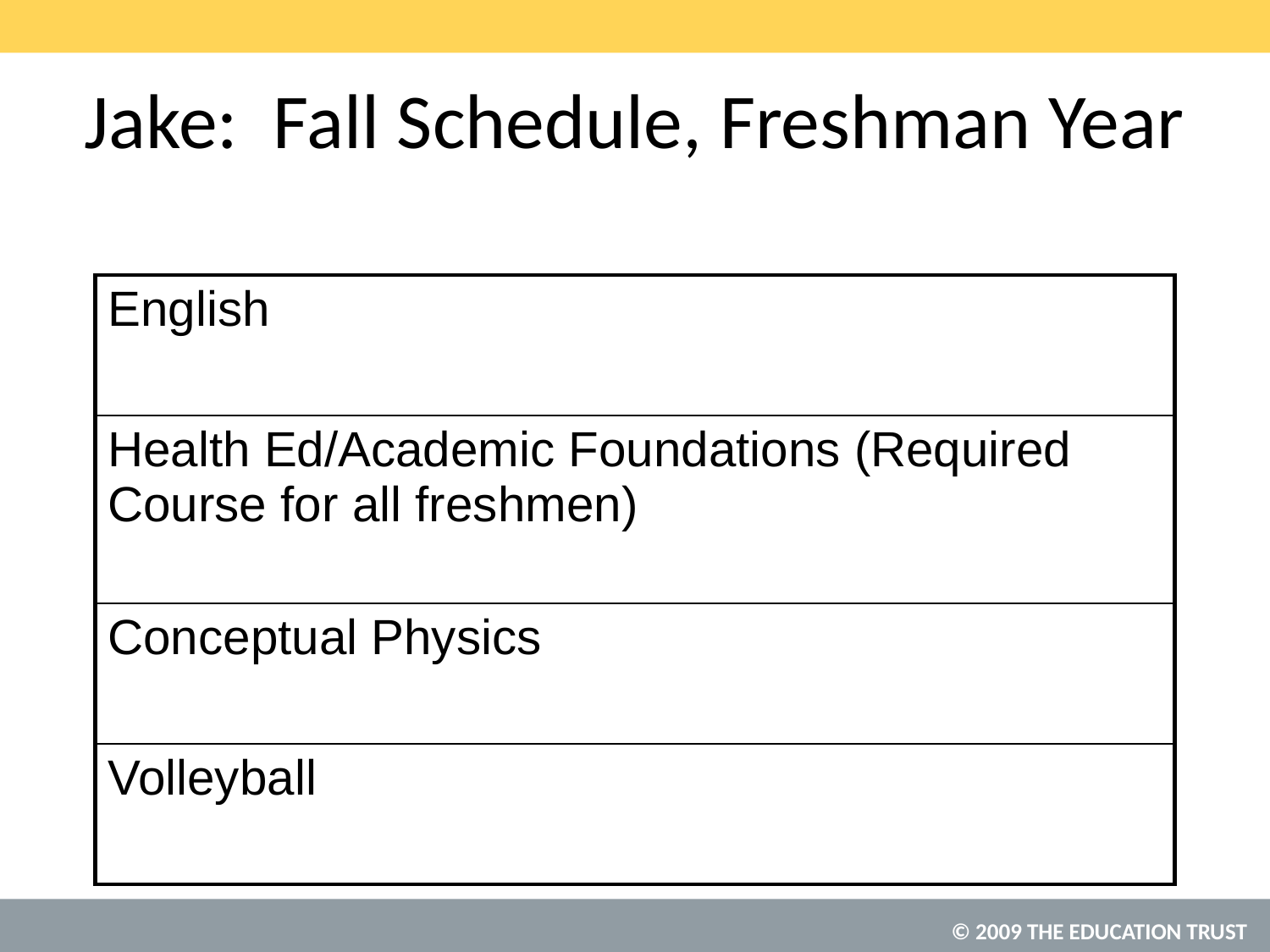

# Jake:  Fall Schedule, Freshman Year
| English |
| --- |
| Health Ed/Academic Foundations (Required Course for all freshmen) |
| Conceptual Physics |
| Volleyball |